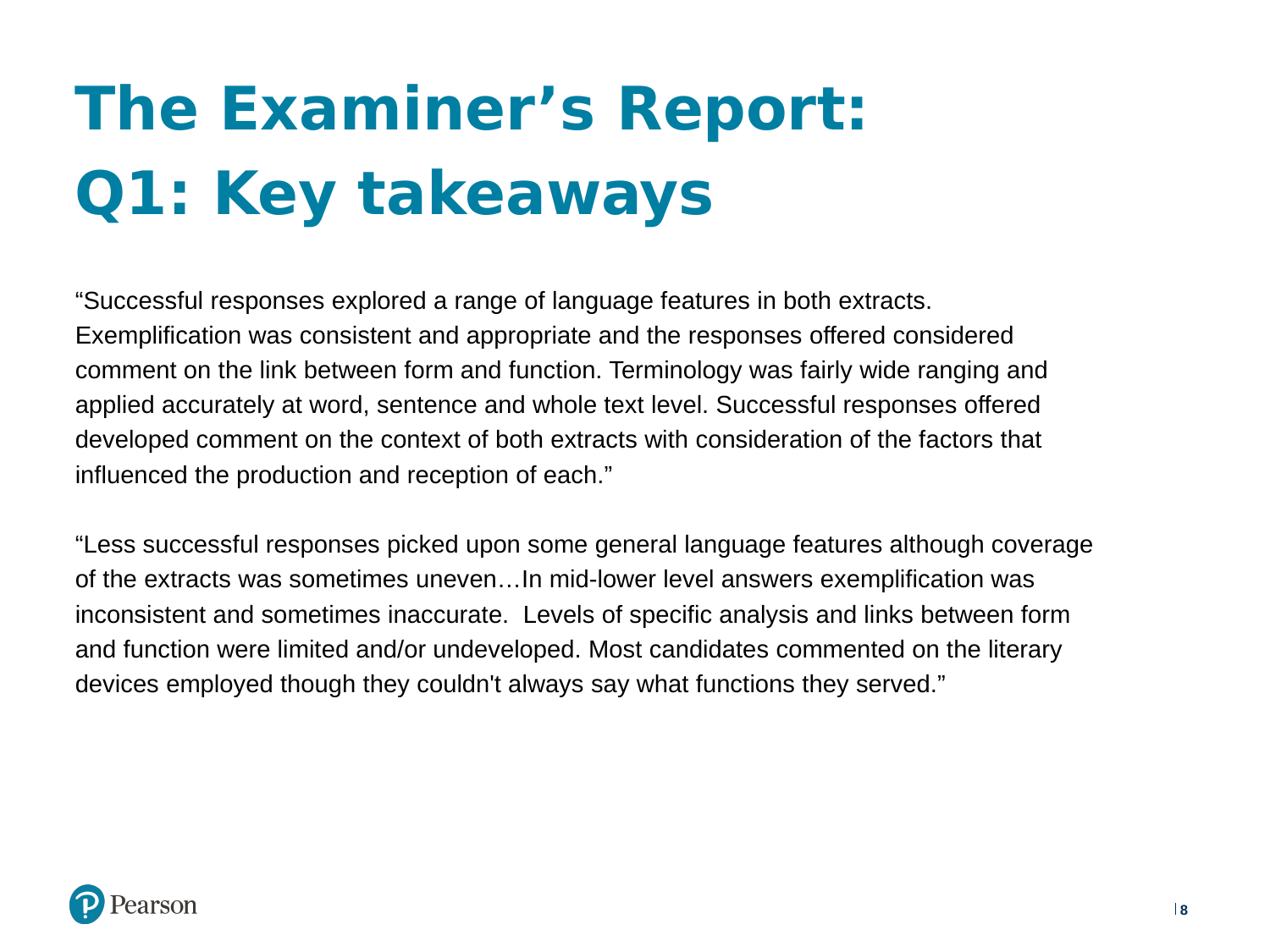

# The Examiner’s Report: Q1: Key takeaways

“Successful responses explored a range of language features in both extracts. Exemplification was consistent and appropriate and the responses offered considered comment on the link between form and function. Terminology was fairly wide ranging and applied accurately at word, sentence and whole text level. Successful responses offered developed comment on the context of both extracts with consideration of the factors that influenced the production and reception of each.”

“Less successful responses picked upon some general language features although coverage of the extracts was sometimes uneven…In mid-lower level answers exemplification was inconsistent and sometimes inaccurate.  Levels of specific analysis and links between form and function were limited and/or undeveloped. Most candidates commented on the literary devices employed though they couldn't always say what functions they served.”

8